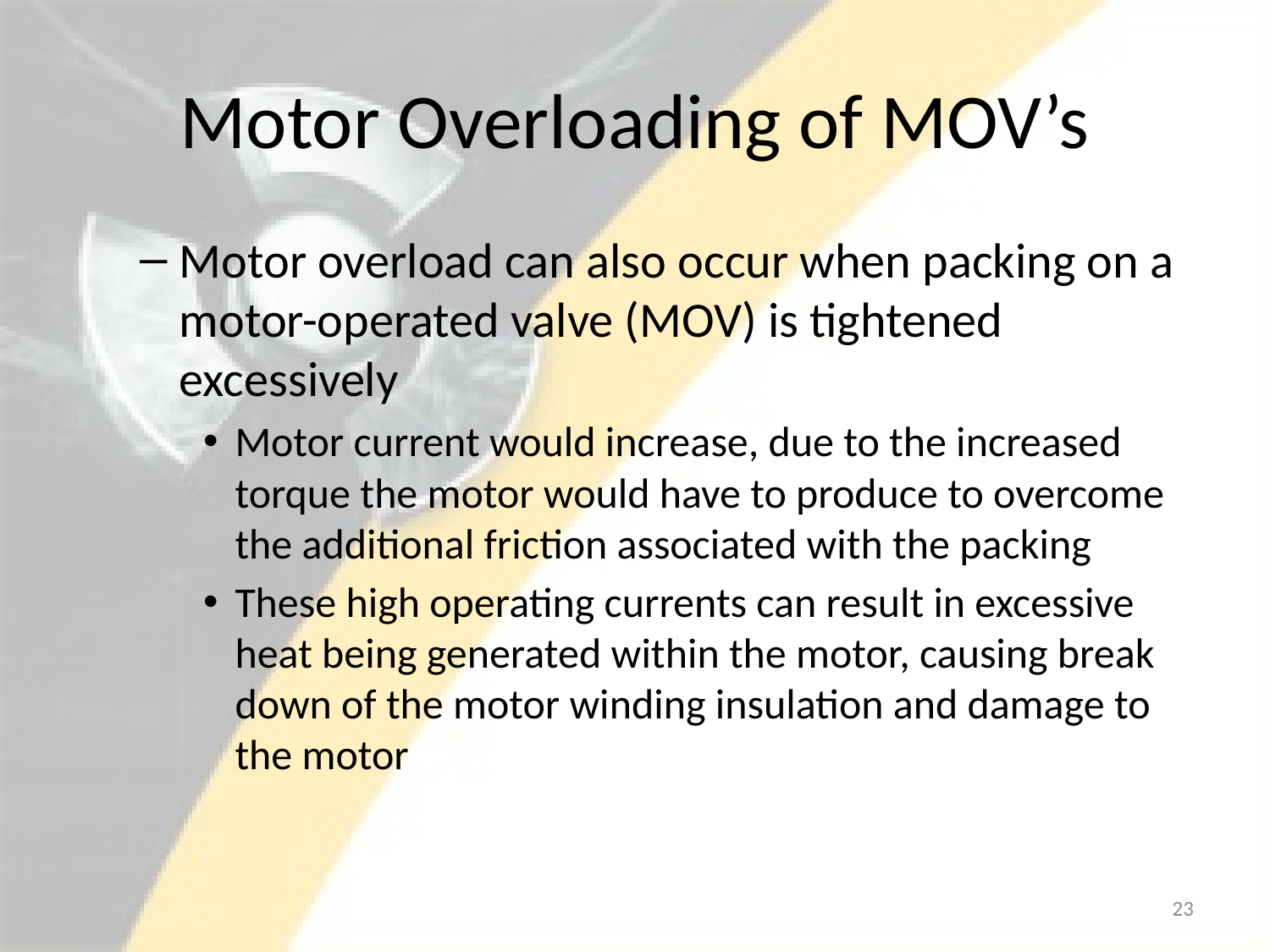

# Motor Overloading of MOV’s
Motor overload can also occur when packing on a motor-operated valve (MOV) is tightened excessively
Motor current would increase, due to the increased torque the motor would have to produce to overcome the additional friction associated with the packing
These high operating currents can result in excessive heat being generated within the motor, causing break down of the motor winding insulation and damage to the motor
23